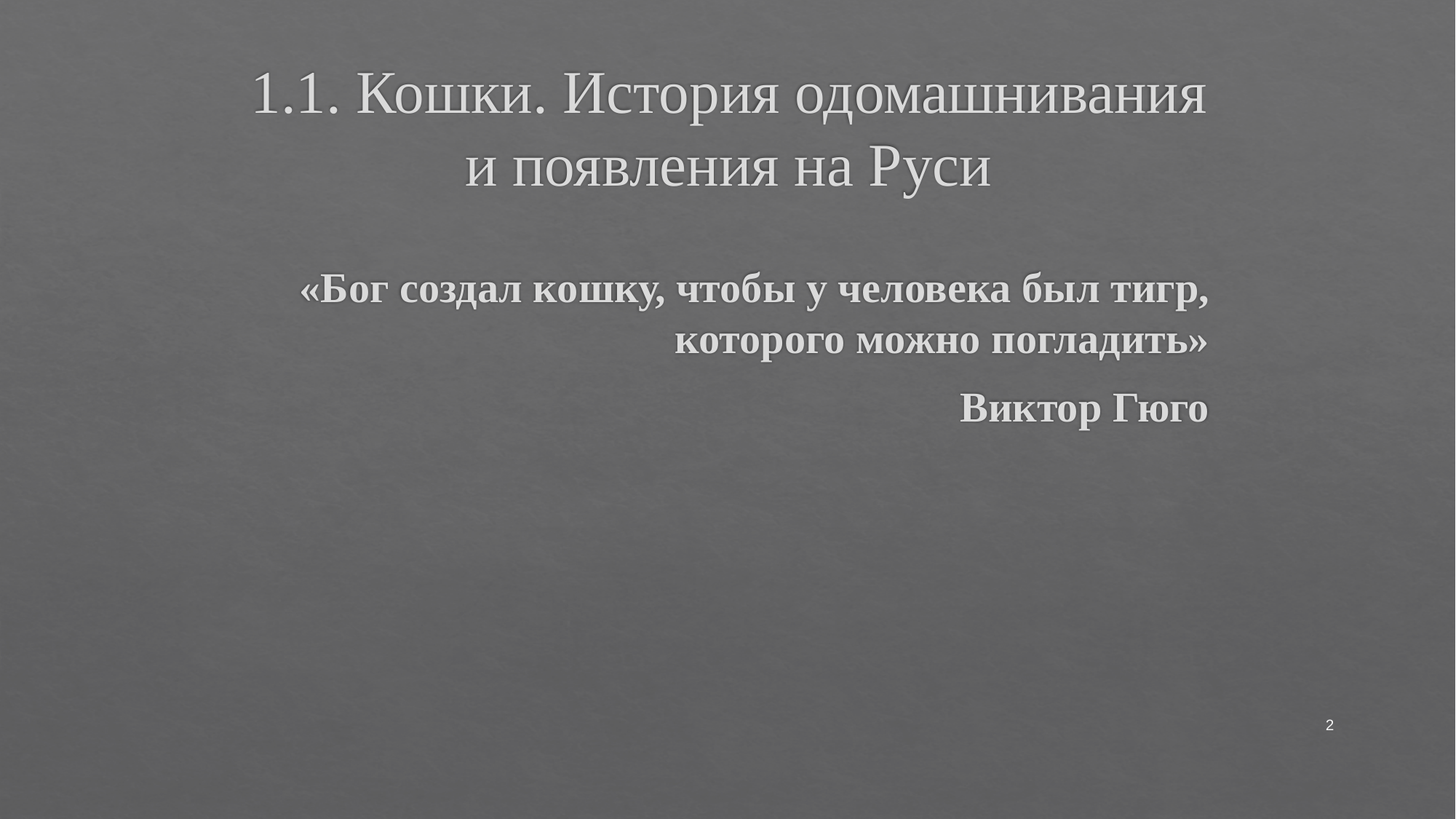

# 1.1. Кошки. История одомашнивания и появления на Руси
«Бог создал кошку, чтобы у человека был тигр, которого можно погладить»
Виктор Гюго

2